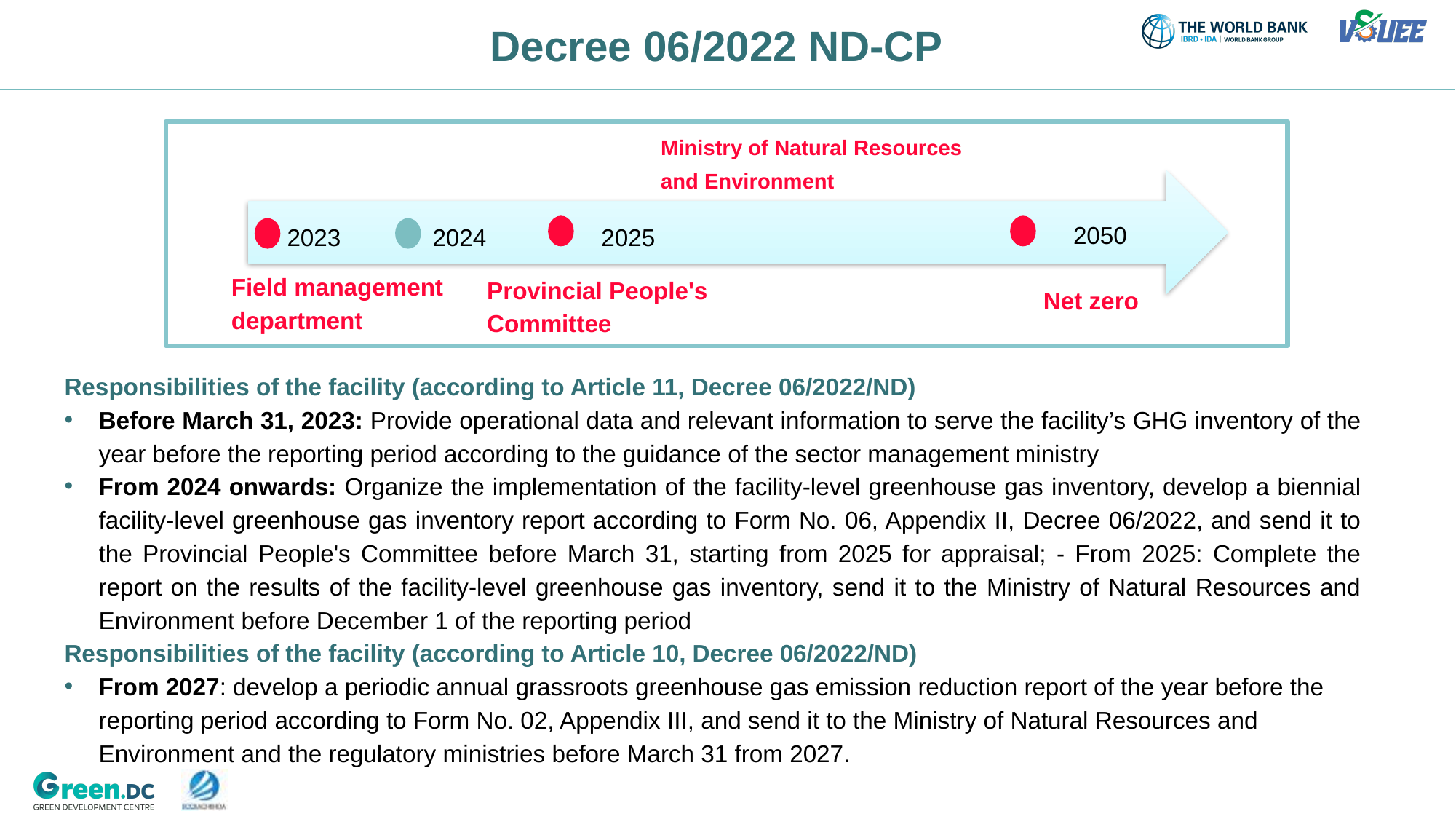

# Decree 06/2022 ND-CP

Ministry of Natural Resources and Environment
2050
2023
2024
2025

Field management department
Provincial People's Committee
Net zero
Responsibilities of the facility (according to Article 11, Decree 06/2022/ND)
Before March 31, 2023: Provide operational data and relevant information to serve the facility’s GHG inventory of the year before the reporting period according to the guidance of the sector management ministry
From 2024 onwards: Organize the implementation of the facility-level greenhouse gas inventory, develop a biennial facility-level greenhouse gas inventory report according to Form No. 06, Appendix II, Decree 06/2022, and send it to the Provincial People's Committee before March 31, starting from 2025 for appraisal; - From 2025: Complete the report on the results of the facility-level greenhouse gas inventory, send it to the Ministry of Natural Resources and Environment before December 1 of the reporting period
Responsibilities of the facility (according to Article 10, Decree 06/2022/ND)
From 2027: develop a periodic annual grassroots greenhouse gas emission reduction report of the year before the reporting period according to Form No. 02, Appendix III, and send it to the Ministry of Natural Resources and Environment and the regulatory ministries before March 31 from 2027.